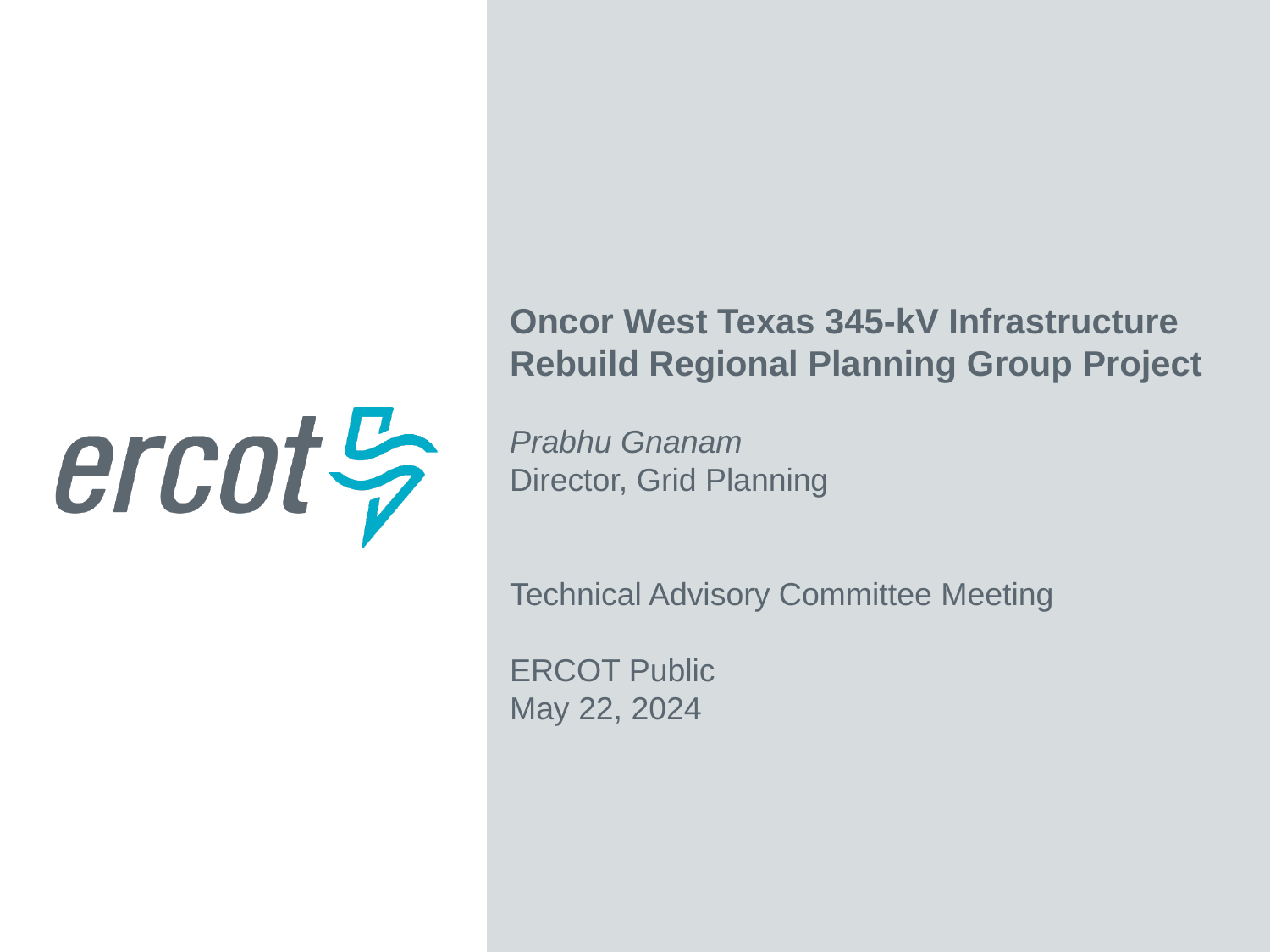

Oncor West Texas 345-kV Infrastructure Rebuild Regional Planning Group Project

Prabhu Gnanam
Director, Grid Planning

Technical Advisory Committee Meeting

ERCOT Public
May 22, 2024